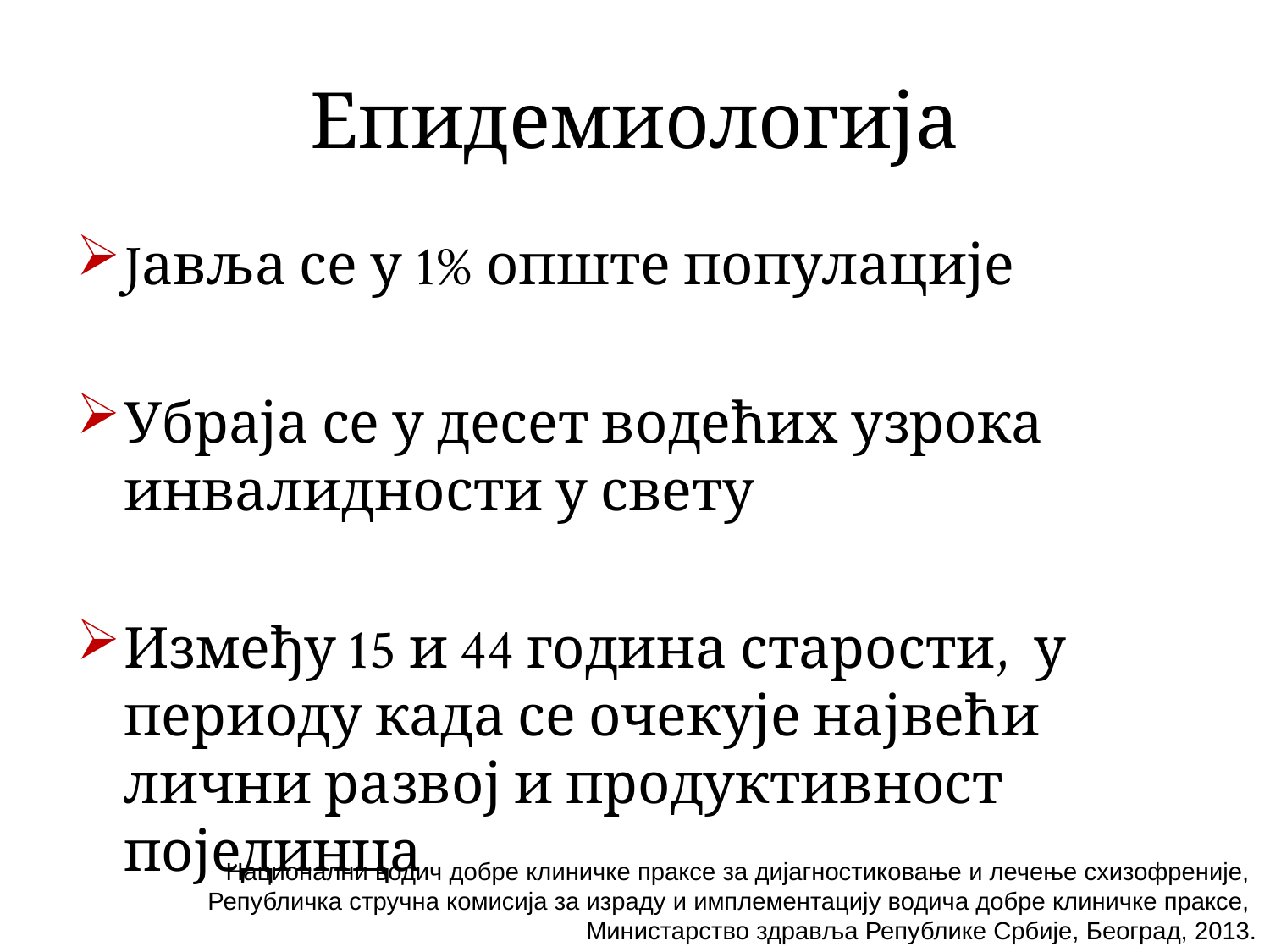

# Епидемиологија
Jавља се у 1% опште популације

Убраја се у десет водећих узрока инвалидности у свету

Између 15 и 44 година старости,  у периоду када се очекује највећи лични развој и продуктивност појединца
Национални водич добре клиничке праксе за дијагностиковање и лечење схизофреније,
Републичка стручна комисија за израду и имплементацију водича добре клиничке праксе,
Министарство здравља Републике Србије, Београд, 2013.